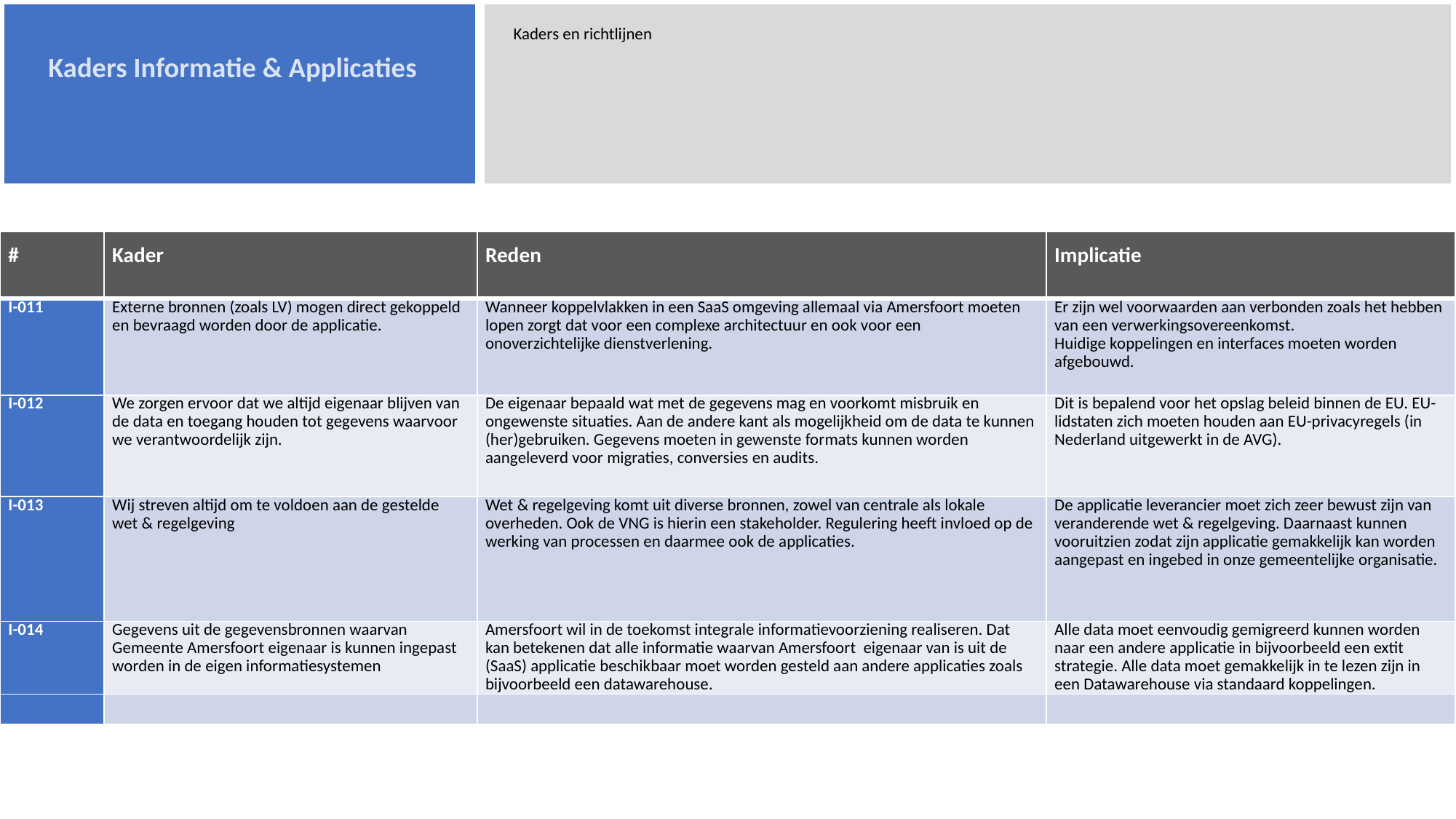

Kaders en richtlijnen

Kaders Informatie & Applicaties
| # | Kader | Reden | Implicatie |
| --- | --- | --- | --- |
| I-011 | Externe bronnen (zoals LV) mogen direct gekoppeld en bevraagd worden door de applicatie. | Wanneer koppelvlakken in een SaaS omgeving allemaal via Amersfoort moeten lopen zorgt dat voor een complexe architectuur en ook voor een onoverzichtelijke dienstverlening. | Er zijn wel voorwaarden aan verbonden zoals het hebben van een verwerkingsovereenkomst. Huidige koppelingen en interfaces moeten worden afgebouwd. |
| I-012 | We zorgen ervoor dat we altijd eigenaar blijven van de data en toegang houden tot gegevens waarvoor we verantwoordelijk zijn. | De eigenaar bepaald wat met de gegevens mag en voorkomt misbruik en ongewenste situaties. Aan de andere kant als mogelijkheid om de data te kunnen (her)gebruiken. Gegevens moeten in gewenste formats kunnen worden aangeleverd voor migraties, conversies en audits. | Dit is bepalend voor het opslag beleid binnen de EU. EU-lidstaten zich moeten houden aan EU-privacyregels (in Nederland uitgewerkt in de AVG). |
| I-013 | Wij streven altijd om te voldoen aan de gestelde wet & regelgeving | Wet & regelgeving komt uit diverse bronnen, zowel van centrale als lokale overheden. Ook de VNG is hierin een stakeholder. Regulering heeft invloed op de werking van processen en daarmee ook de applicaties. | De applicatie leverancier moet zich zeer bewust zijn van veranderende wet & regelgeving. Daarnaast kunnen vooruitzien zodat zijn applicatie gemakkelijk kan worden aangepast en ingebed in onze gemeentelijke organisatie. |
| I-014 | Gegevens uit de gegevensbronnen waarvan Gemeente Amersfoort eigenaar is kunnen ingepast worden in de eigen informatiesystemen | Amersfoort wil in de toekomst integrale informatievoorziening realiseren. Dat kan betekenen dat alle informatie waarvan Amersfoort eigenaar van is uit de (SaaS) applicatie beschikbaar moet worden gesteld aan andere applicaties zoals bijvoorbeeld een datawarehouse. | Alle data moet eenvoudig gemigreerd kunnen worden naar een andere applicatie in bijvoorbeeld een extit strategie. Alle data moet gemakkelijk in te lezen zijn in een Datawarehouse via standaard koppelingen. |
|  |  |  |  |